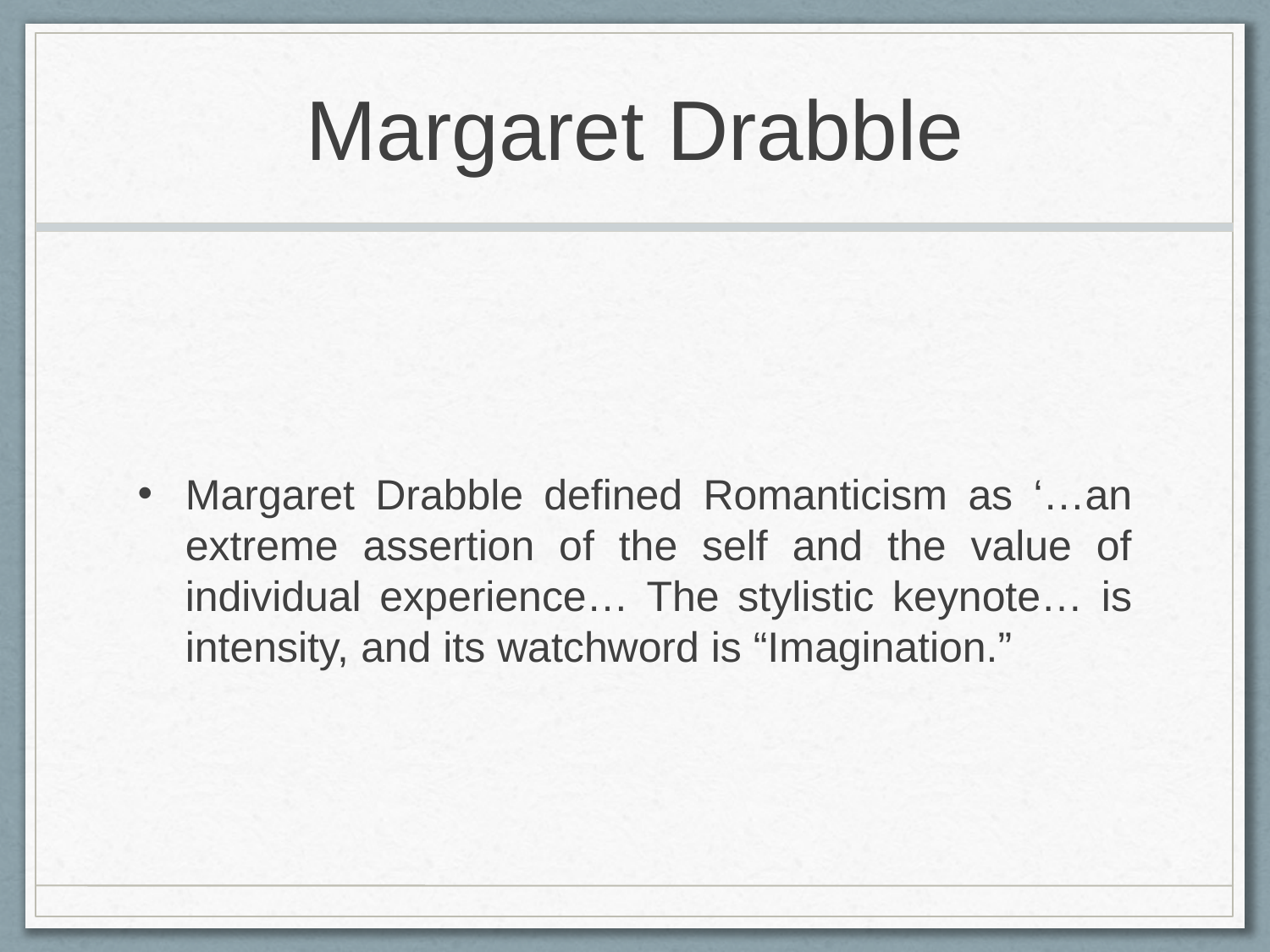

# Margaret Drabble
Margaret Drabble defined Romanticism as ‘…an extreme assertion of the self and the value of individual experience… The stylistic keynote… is intensity, and its watchword is “Imagination.”